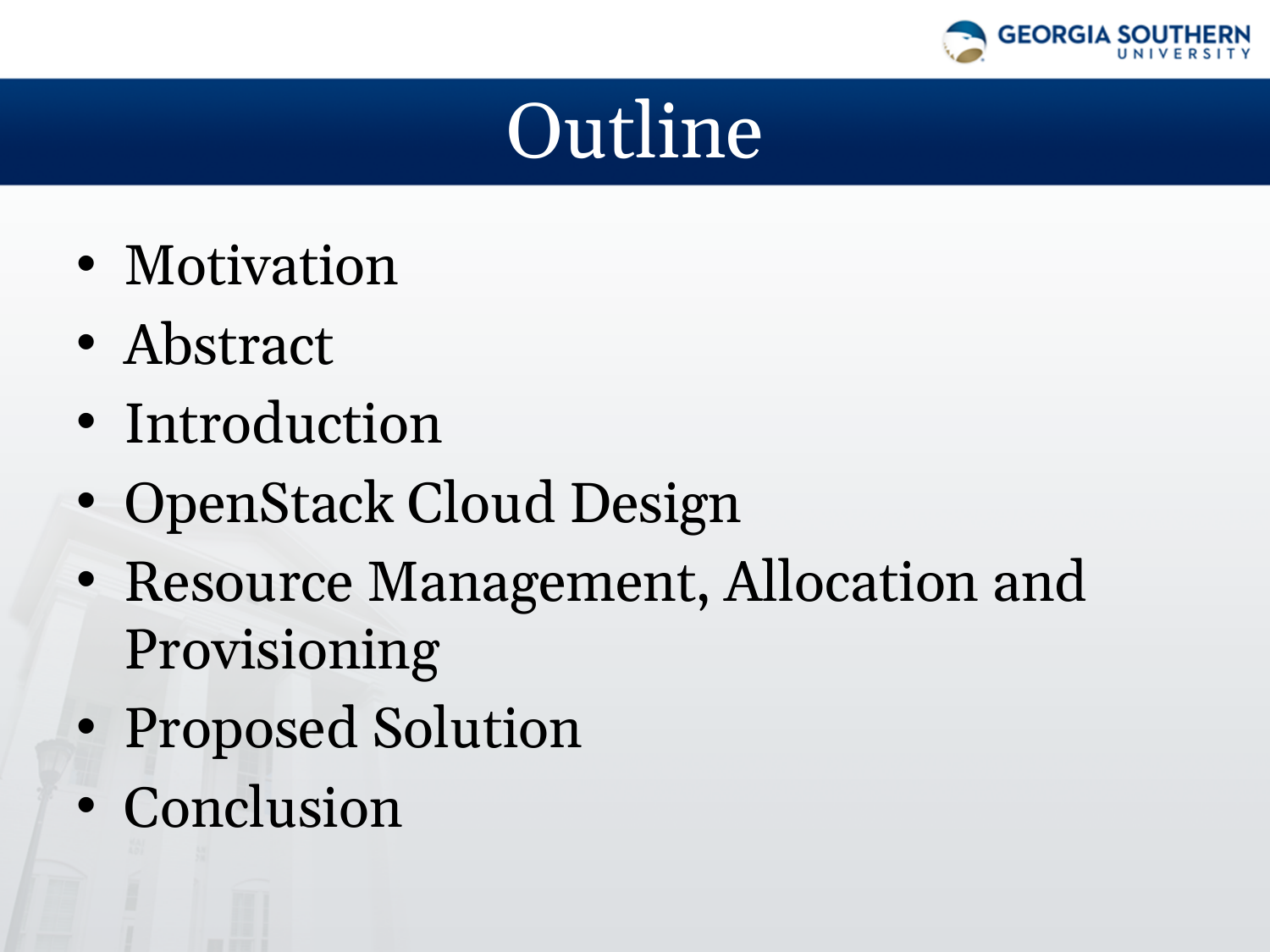

# Outline
Motivation
Abstract
Introduction
OpenStack Cloud Design
Resource Management, Allocation and Provisioning
Proposed Solution
Conclusion